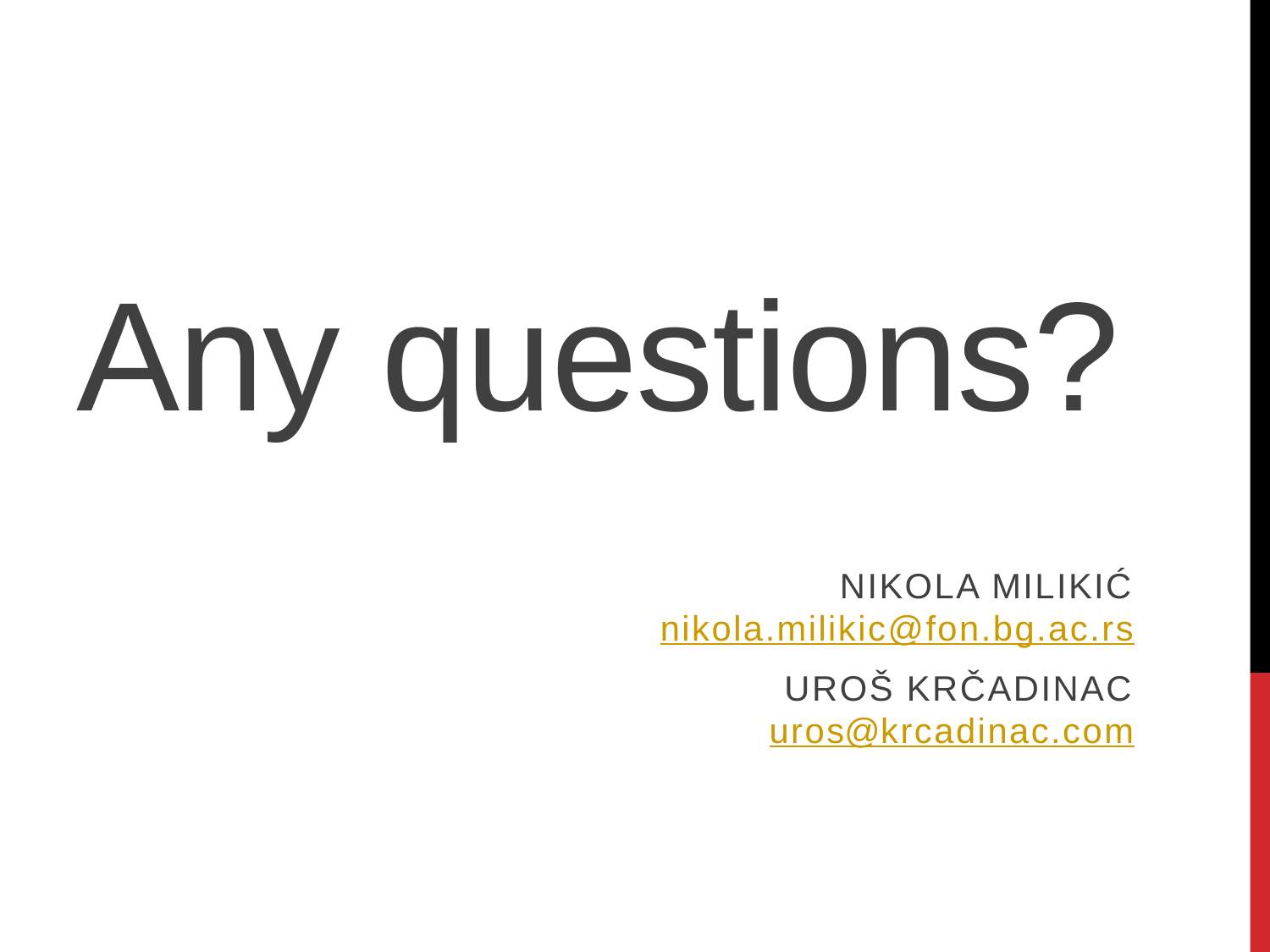

# Any questions?
Nikola Milikić
nikola.milikic@fon.bg.ac.rs
UROŠ KRČADINAC
uros@krcadinac.com